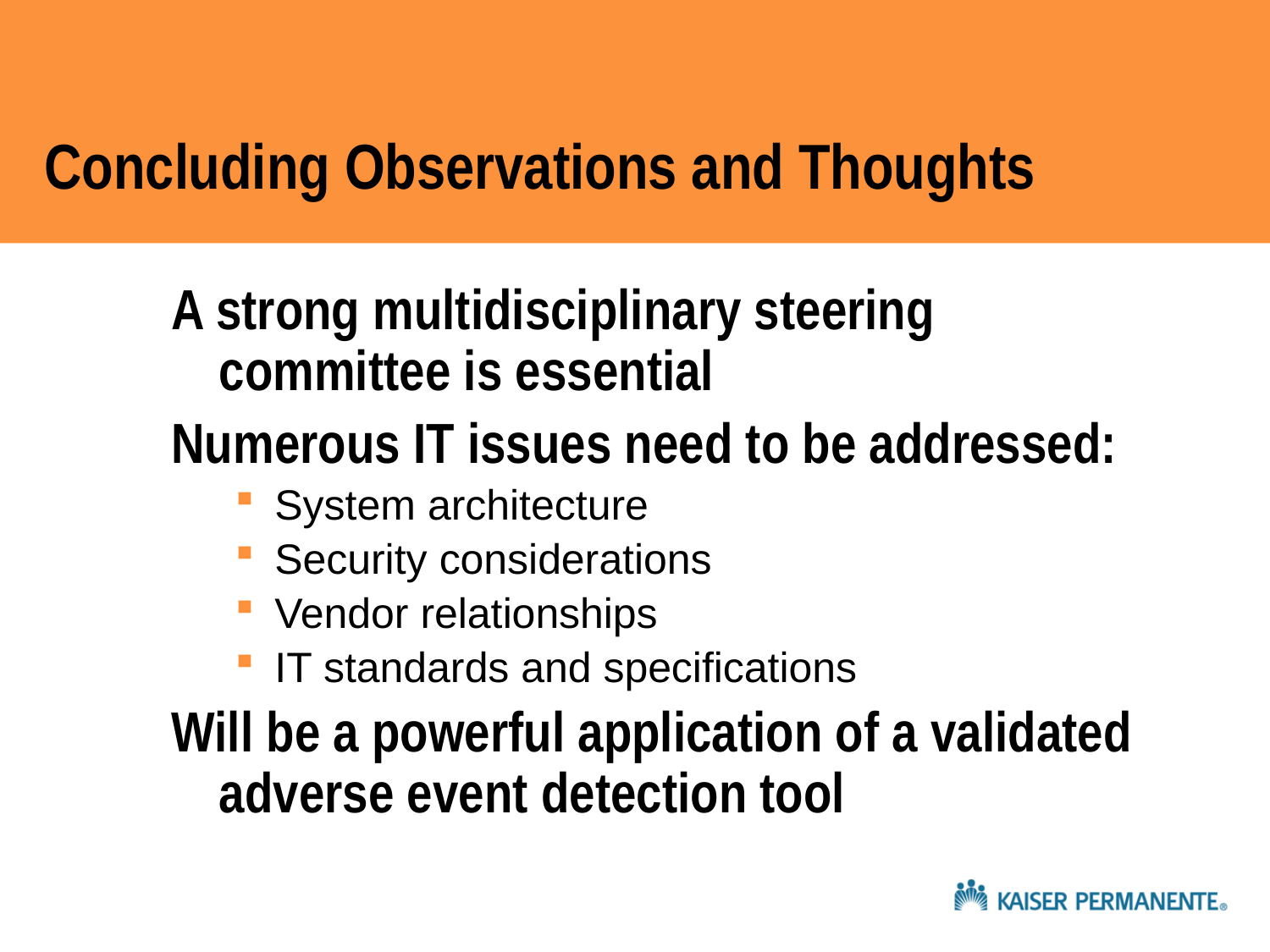

# Concluding Observations and Thoughts
A strong multidisciplinary steering committee is essential
Numerous IT issues need to be addressed:
System architecture
Security considerations
Vendor relationships
IT standards and specifications
Will be a powerful application of a validated adverse event detection tool